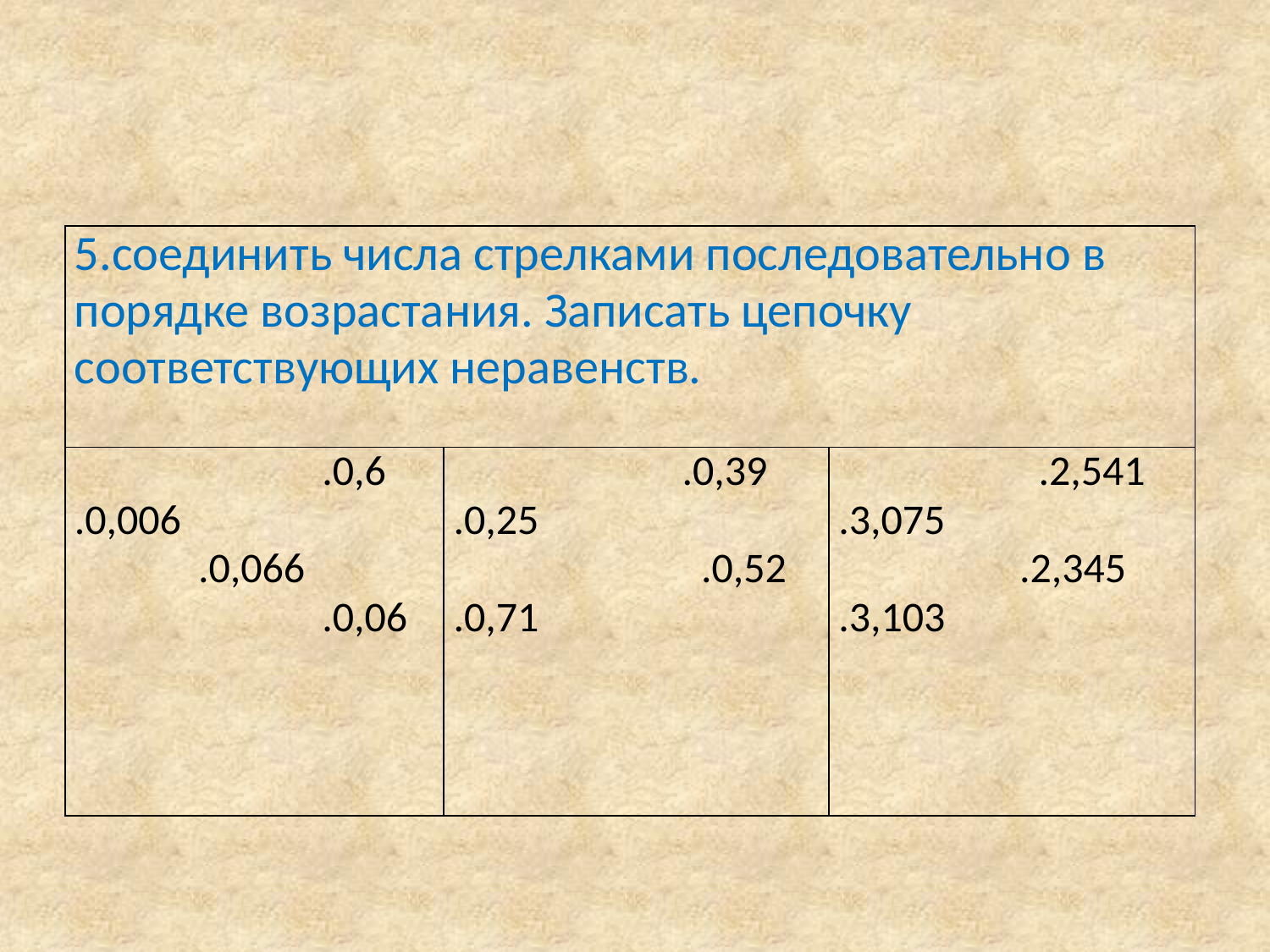

#
| 5.соединить числа стрелками последовательно в порядке возрастания. Записать цепочку соответствующих неравенств. |  |  |
| --- | --- | --- |
| .0,6 .0,006 .0,066 .0,06 | .0,39 .0,25 .0,52 .0,71 | .2,541 .3,075 .2,345 .3,103 |